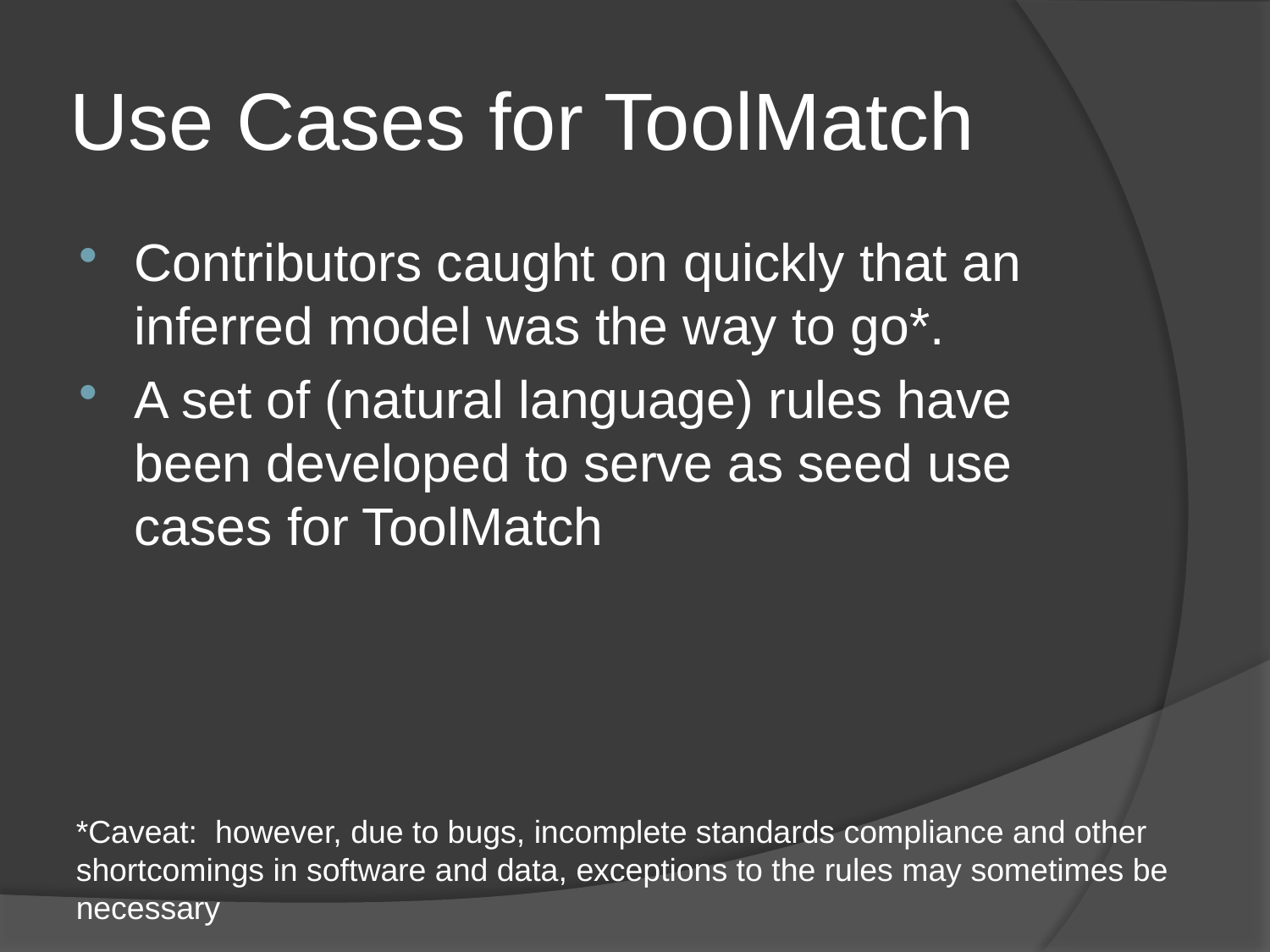

# Use Cases for ToolMatch
Contributors caught on quickly that an inferred model was the way to go*.
A set of (natural language) rules have been developed to serve as seed use cases for ToolMatch
*Caveat:  however, due to bugs, incomplete standards compliance and other shortcomings in software and data, exceptions to the rules may sometimes be necessary